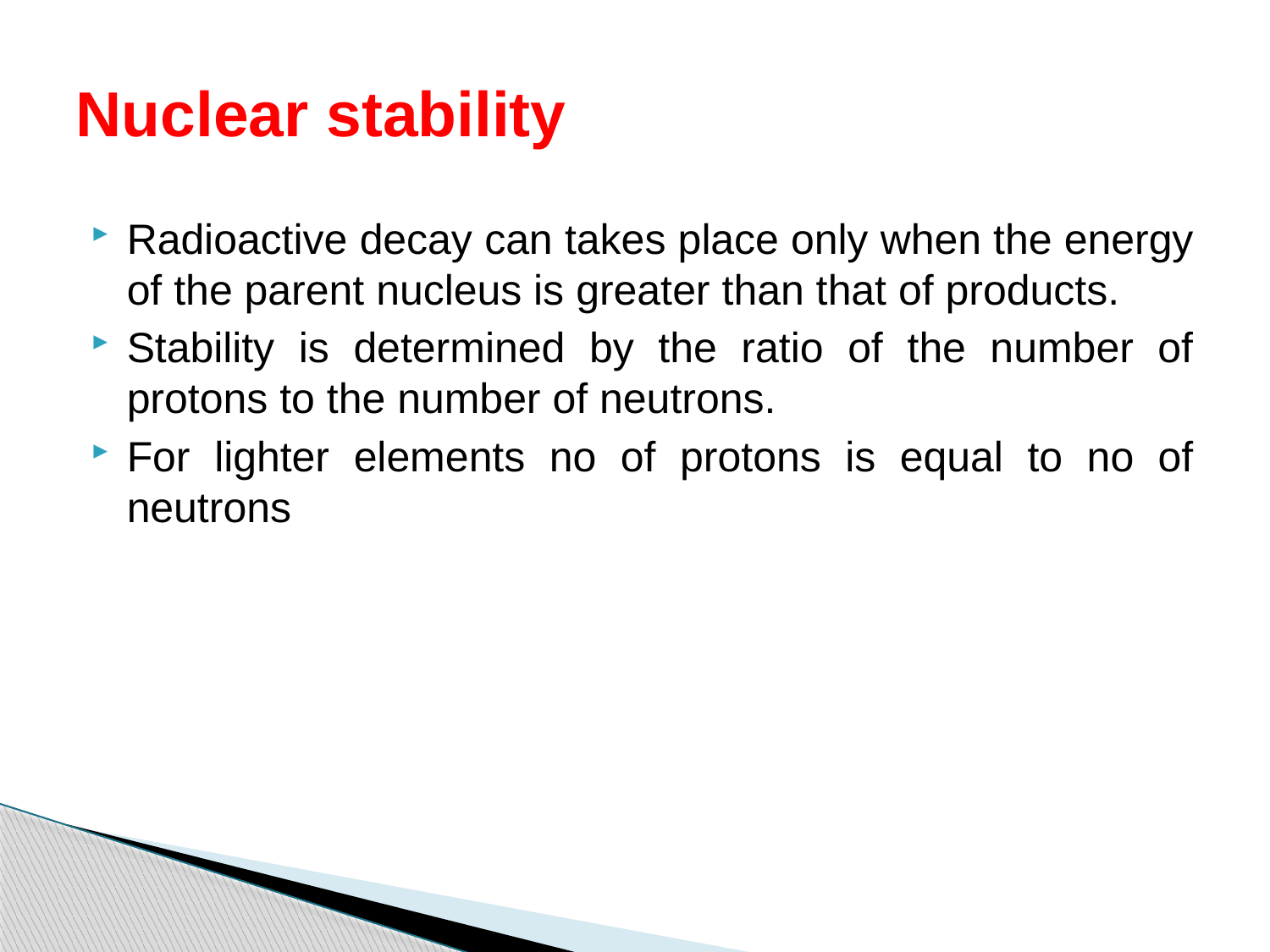

# Nuclear stability
Radioactive decay can takes place only when the energy of the parent nucleus is greater than that of products.
Stability is determined by the ratio of the number of protons to the number of neutrons.
For lighter elements no of protons is equal to no of neutrons